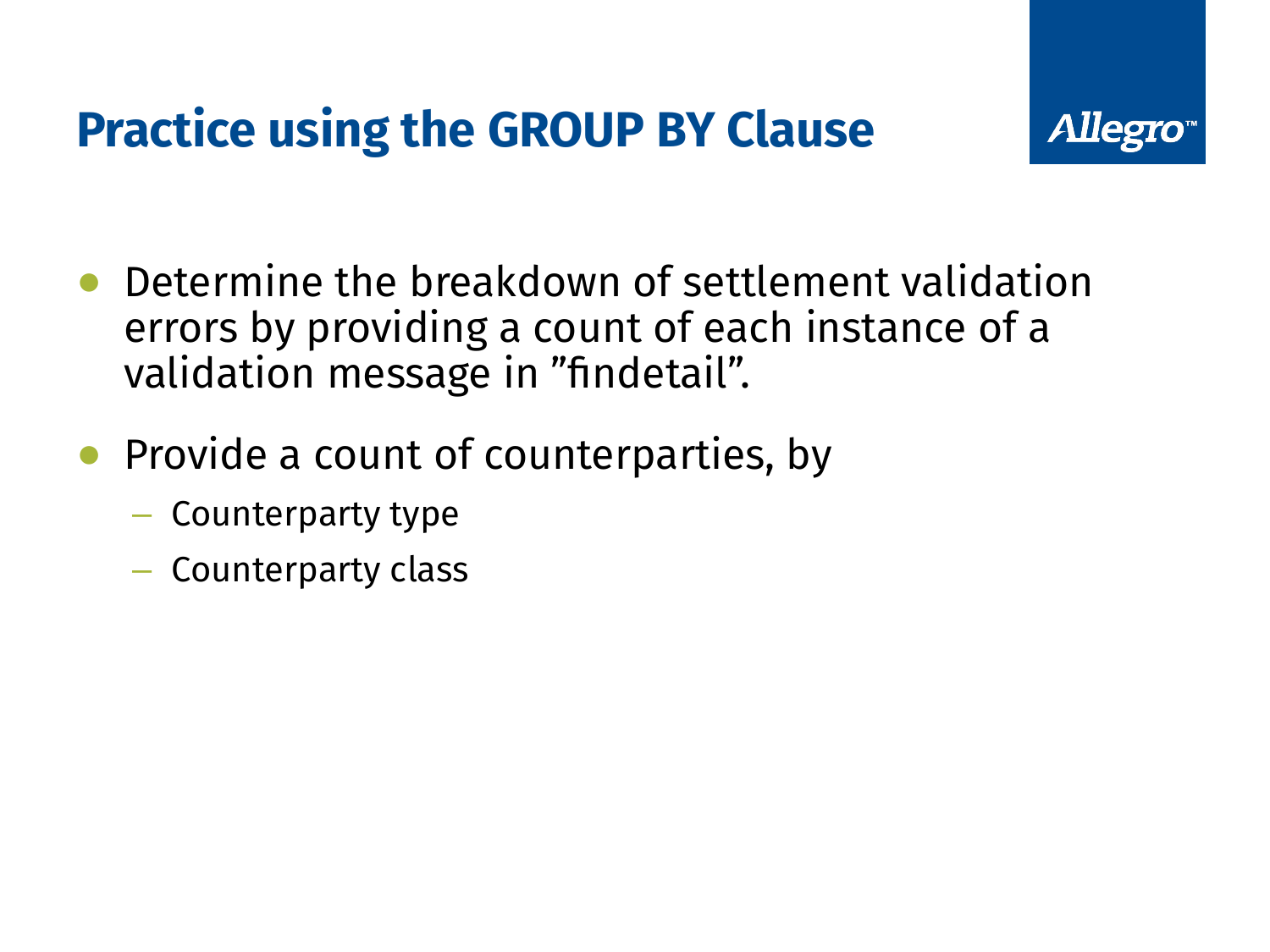

# Practice using the GROUP BY Clause

Determine the breakdown of settlement validation errors by providing a count of each instance of a validation message in ”findetail”.
Provide a count of counterparties, by
Counterparty type
Counterparty class